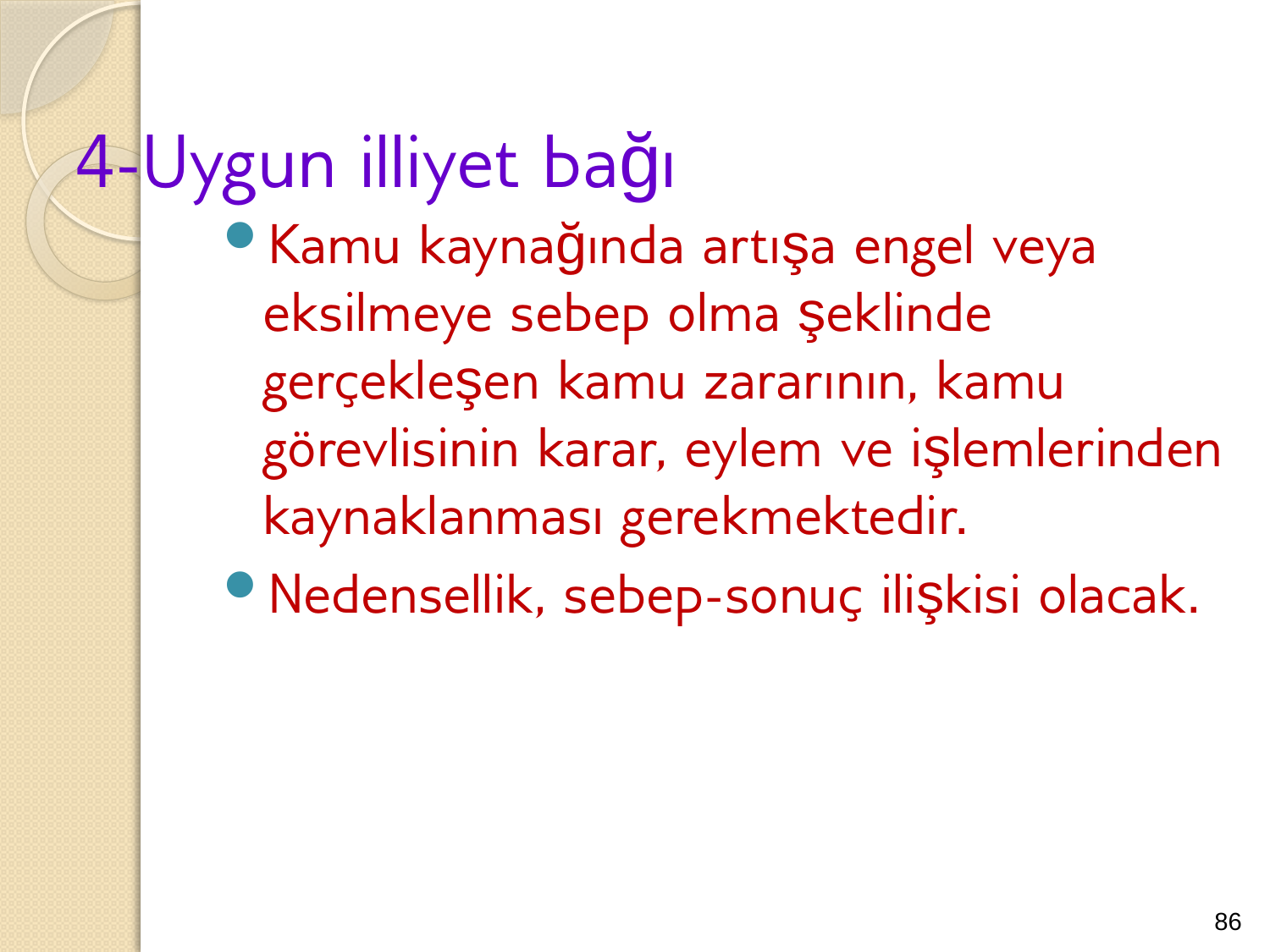

# 4-Uygun illiyet bağı
Kamu kaynağında artışa engel veya eksilmeye sebep olma şeklinde gerçekleşen kamu zararının, kamu görevlisinin karar, eylem ve işlemlerinden kaynaklanması gerekmektedir.
Nedensellik, sebep-sonuç ilişkisi olacak.
86